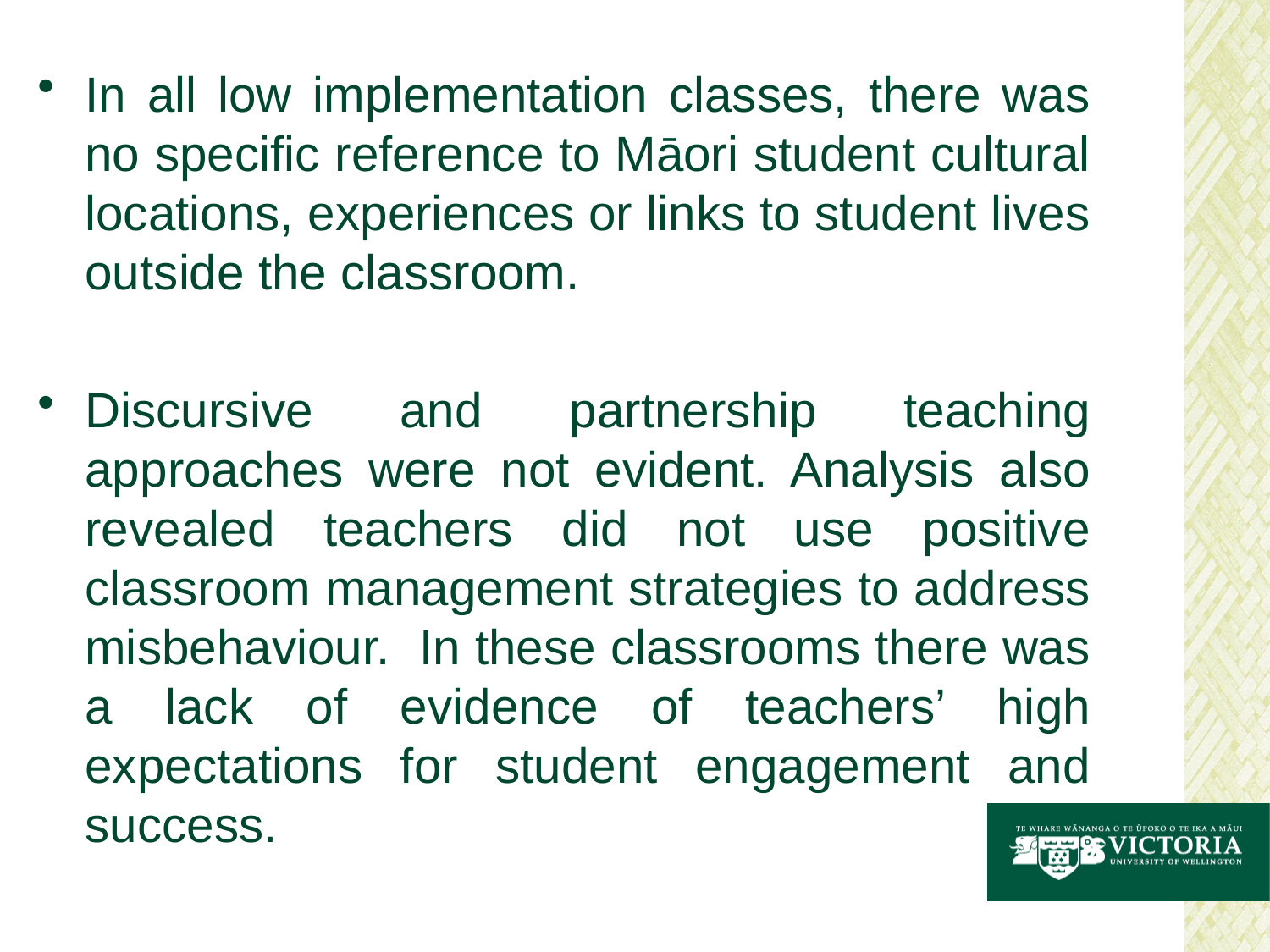

#
In all low implementation classes, there was no specific reference to Māori student cultural locations, experiences or links to student lives outside the classroom.

Discursive and partnership teaching approaches were not evident. Analysis also revealed teachers did not use positive classroom management strategies to address misbehaviour.  In these classrooms there was a lack of evidence of teachers’ high expectations for student engagement and success.